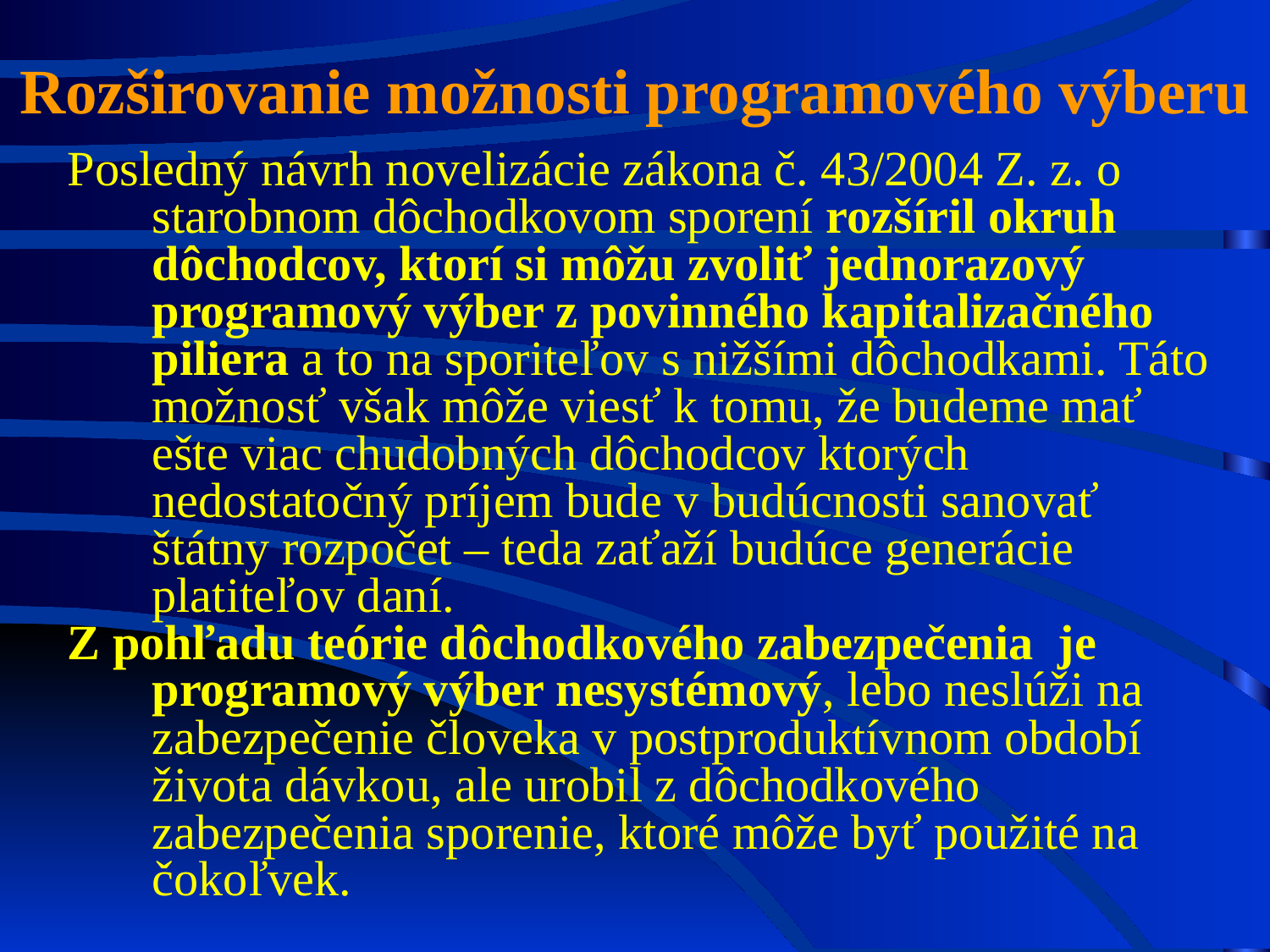

Rozširovanie možnosti programového výberu
Posledný návrh novelizácie zákona č. 43/2004 Z. z. o starobnom dôchodkovom sporení rozšíril okruh dôchodcov, ktorí si môžu zvoliť jednorazový programový výber z povinného kapitalizačného piliera a to na sporiteľov s nižšími dôchodkami. Táto možnosť však môže viesť k tomu, že budeme mať ešte viac chudobných dôchodcov ktorých nedostatočný príjem bude v budúcnosti sanovať štátny rozpočet – teda zaťaží budúce generácie platiteľov daní.
Z pohľadu teórie dôchodkového zabezpečenia  je programový výber nesystémový, lebo neslúži na zabezpečenie človeka v postproduktívnom období života dávkou, ale urobil z dôchodkového zabezpečenia sporenie, ktoré môže byť použité na čokoľvek.